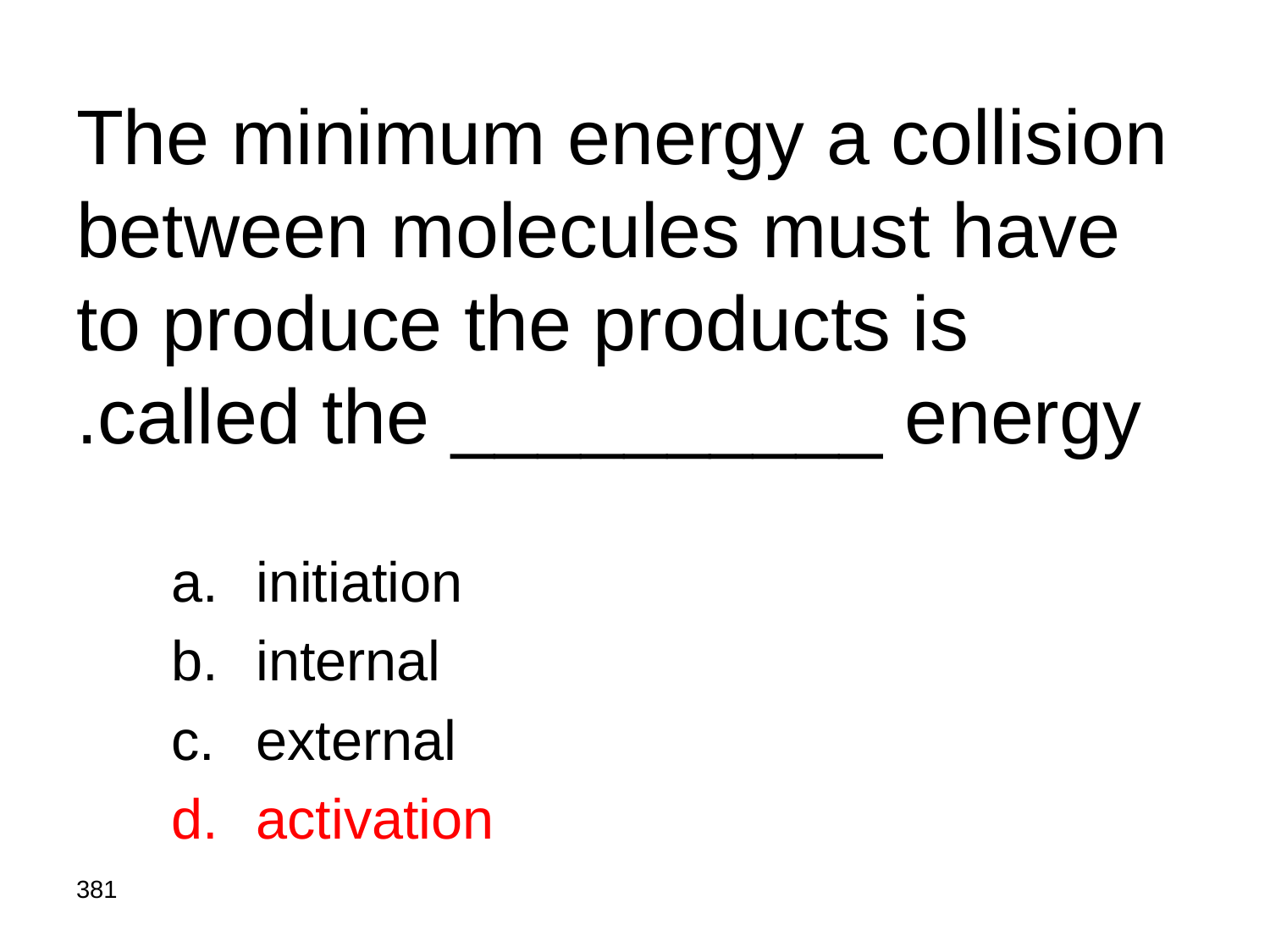

# The minimum energy a collision between molecules must have to produce the products is called the __________ energy.
initiation
internal
external
activation

381